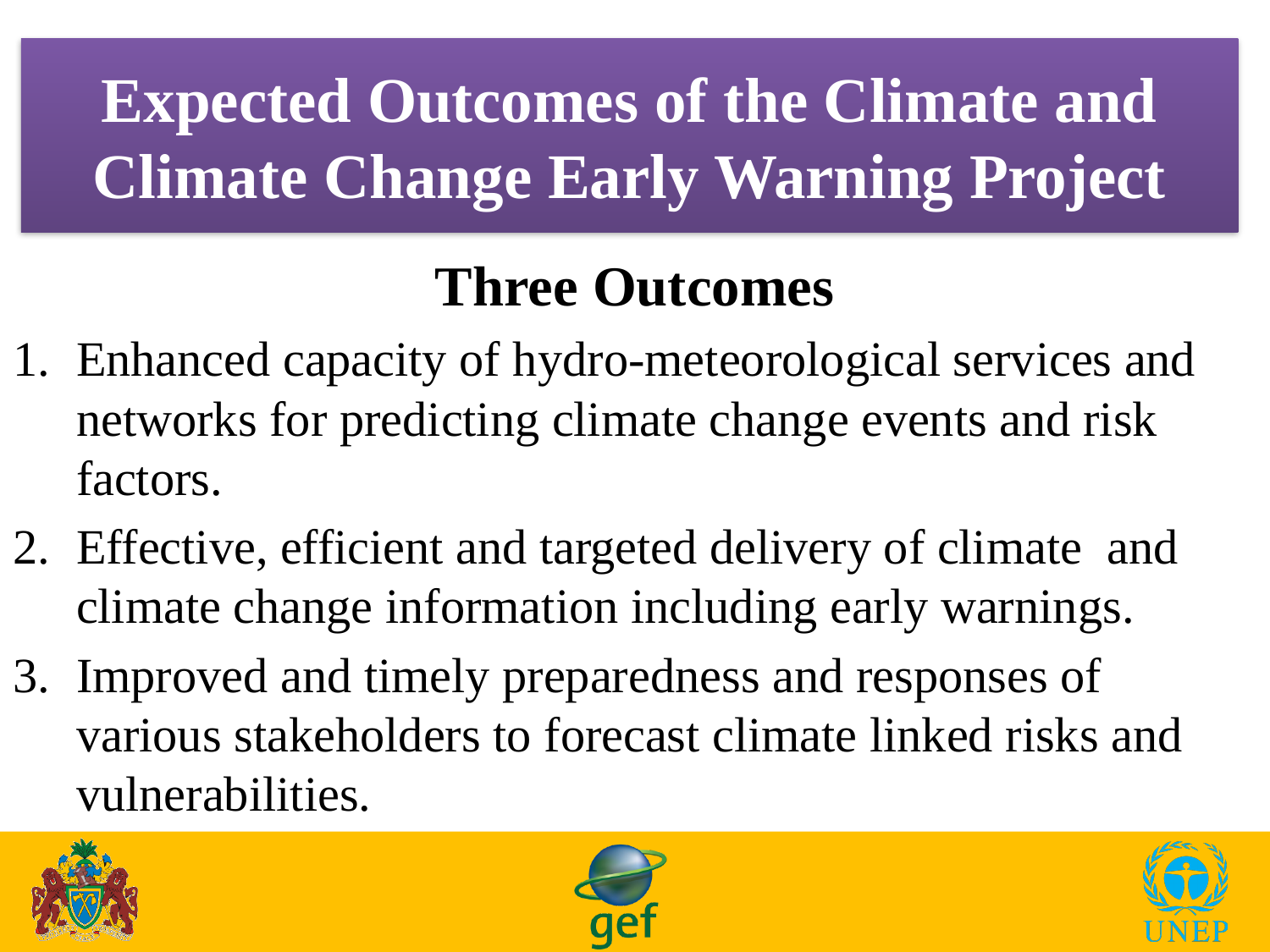

# Expected Outcomes of the Climate and Climate Change Early Warning Project
Three Outcomes
Enhanced capacity of hydro-meteorological services and networks for predicting climate change events and risk factors.
Effective, efficient and targeted delivery of climate  and climate change information including early warnings.
Improved and timely preparedness and responses of various stakeholders to forecast climate linked risks and vulnerabilities.